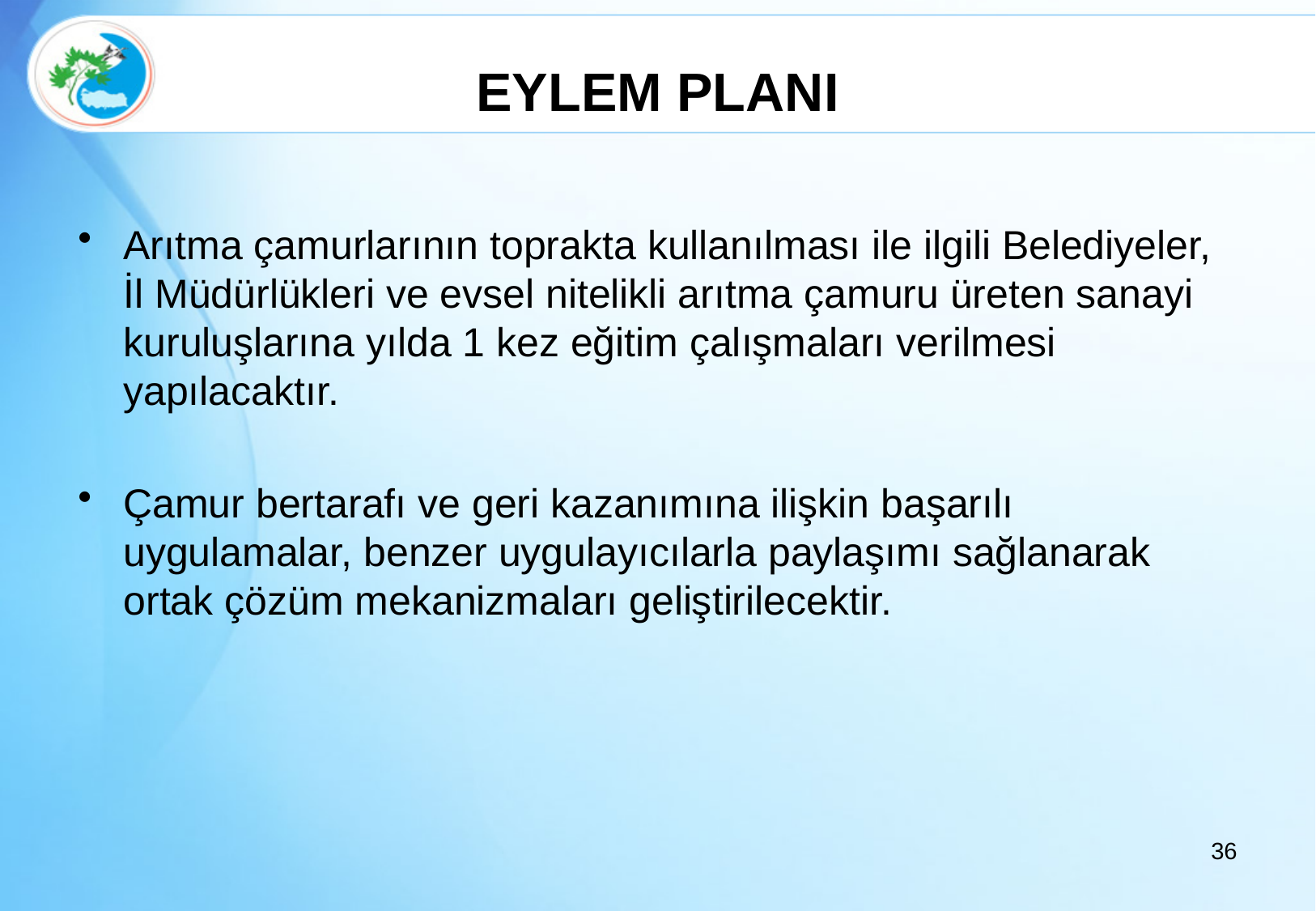

# EYLEM PLANI
Arıtma çamurlarının toprakta kullanılması ile ilgili Belediyeler, İl Müdürlükleri ve evsel nitelikli arıtma çamuru üreten sanayi kuruluşlarına yılda 1 kez eğitim çalışmaları verilmesi yapılacaktır.

Çamur bertarafı ve geri kazanımına ilişkin başarılı uygulamalar, benzer uygulayıcılarla paylaşımı sağlanarak ortak çözüm mekanizmaları geliştirilecektir.

36